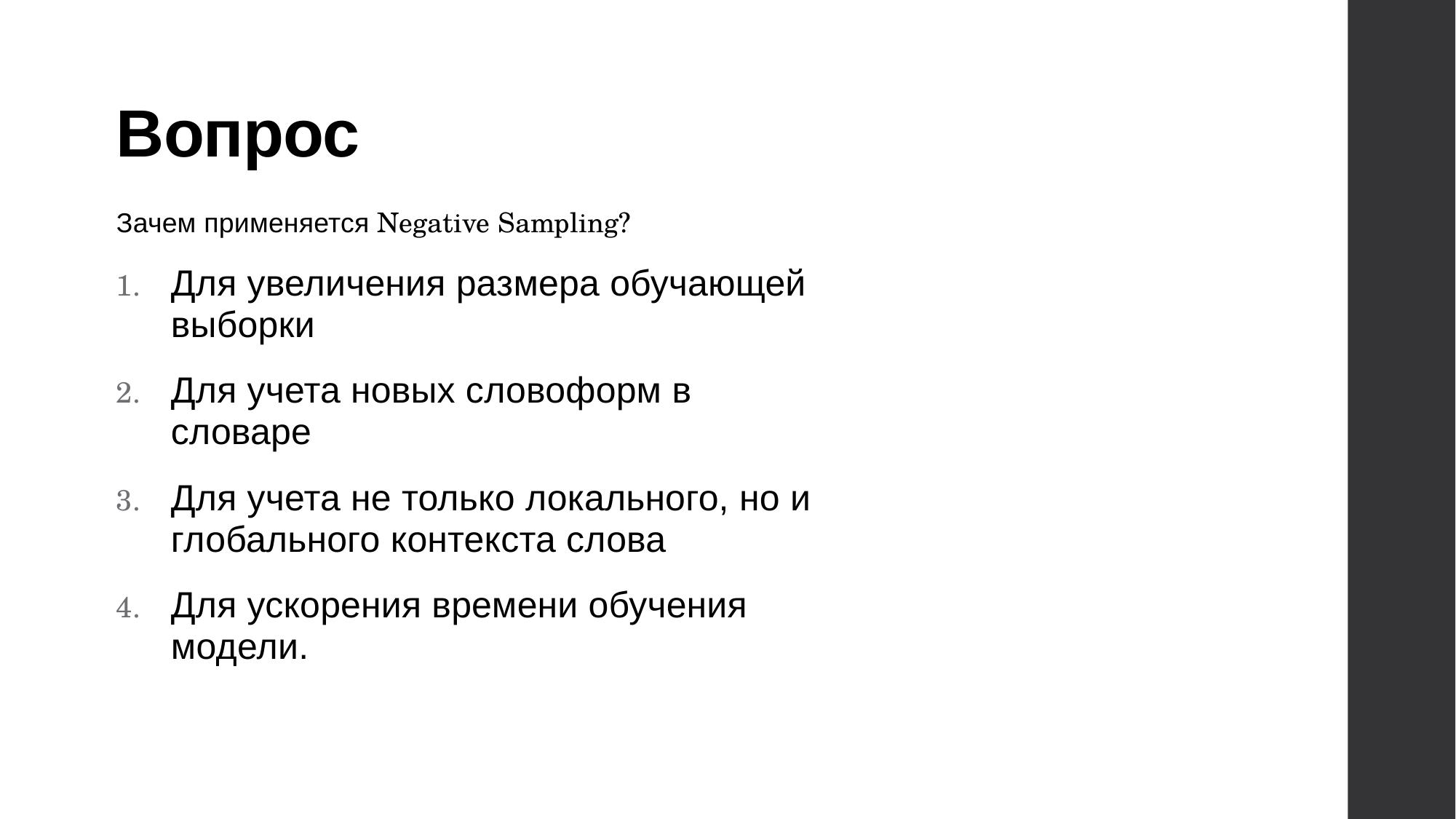

# Вопрос
Зачем применяется Negative Sampling?
Для увеличения размера обучающей выборки
Для учета новых словоформ в словаре
Для учета не только локального, но и глобального контекста слова
Для ускорения времени обучения модели.